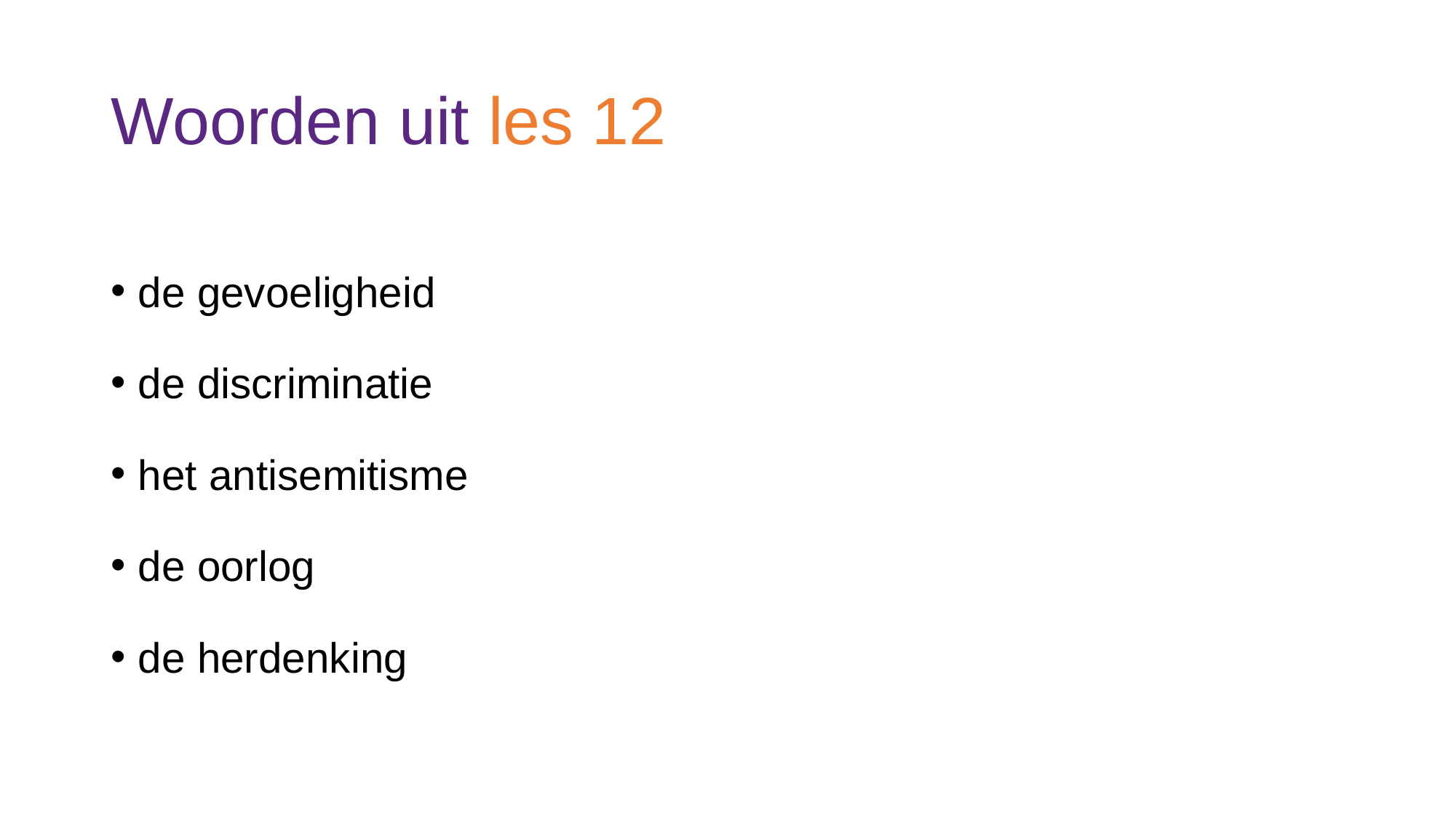

# Woorden uit les 12
de gevoeligheid
de discriminatie
het antisemitisme
de oorlog
de herdenking